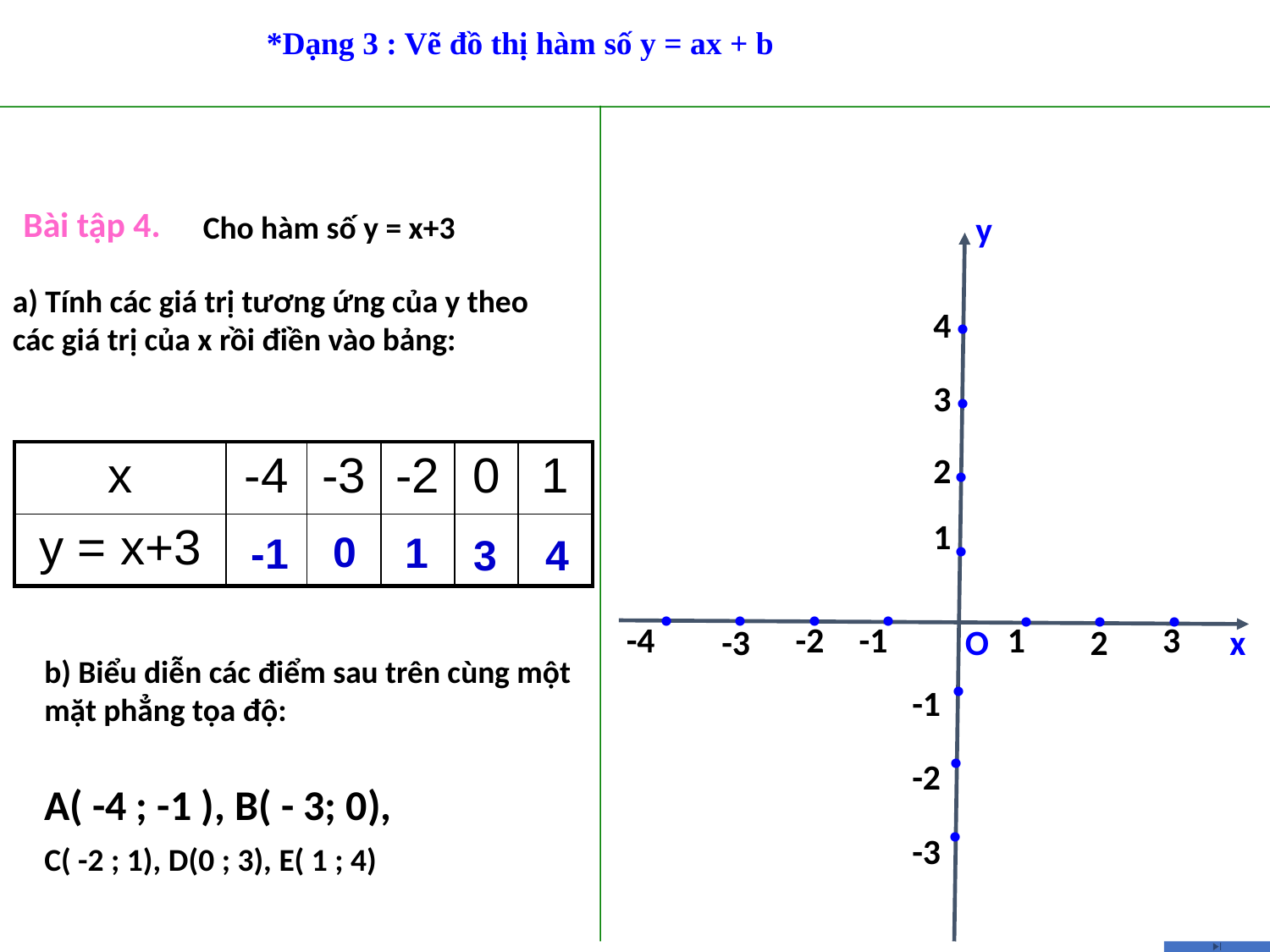

*Dạng 3 : Vẽ đồ thị hàm số y = ax + b

Bài tập 4.
Cho hàm số y = x+3
y

.
a) Tính các giá trị tương ứng của y theo các giá trị của x rồi điền vào bảng:
4
.
3
.
| x | -4 | -3 | -2 | 0 | 1 |
| --- | --- | --- | --- | --- | --- |
| y = x+3 |  |  |  |  |  |
2
.
1
3
-1
0
1
4
.
.
.
.
.
.
.
-4
-2
-1
1
3
-3
O
2
x

.
b) Biểu diễn các điểm sau trên cùng một mặt phẳng tọa độ:
-1
.
-2

A( -4 ; -1 ), B( - 3; 0),
C( -2 ; 1), D(0 ; 3), E( 1 ; 4)
.
-3